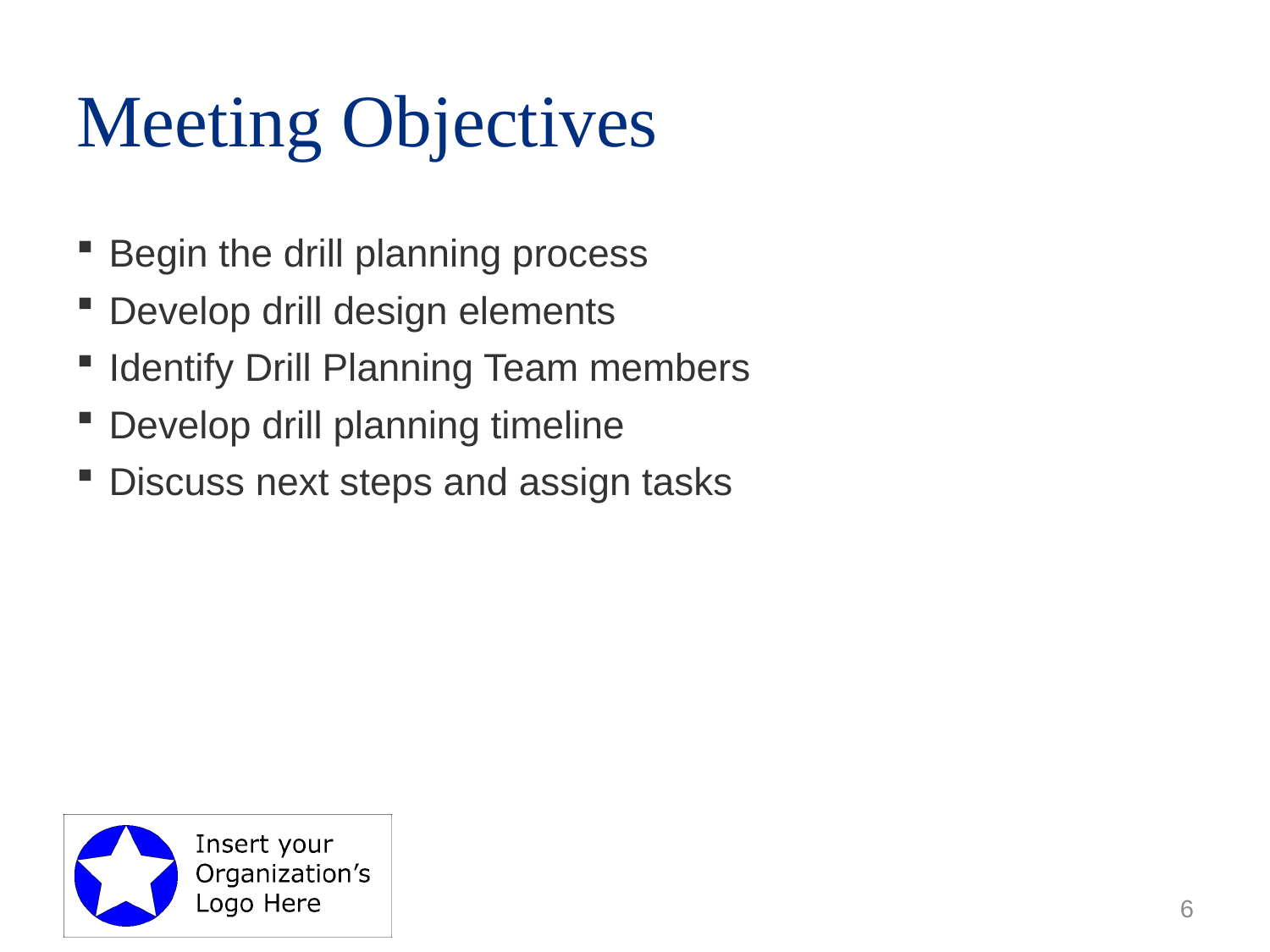

# Meeting Objectives
Begin the drill planning process
Develop drill design elements
Identify Drill Planning Team members
Develop drill planning timeline
Discuss next steps and assign tasks

6